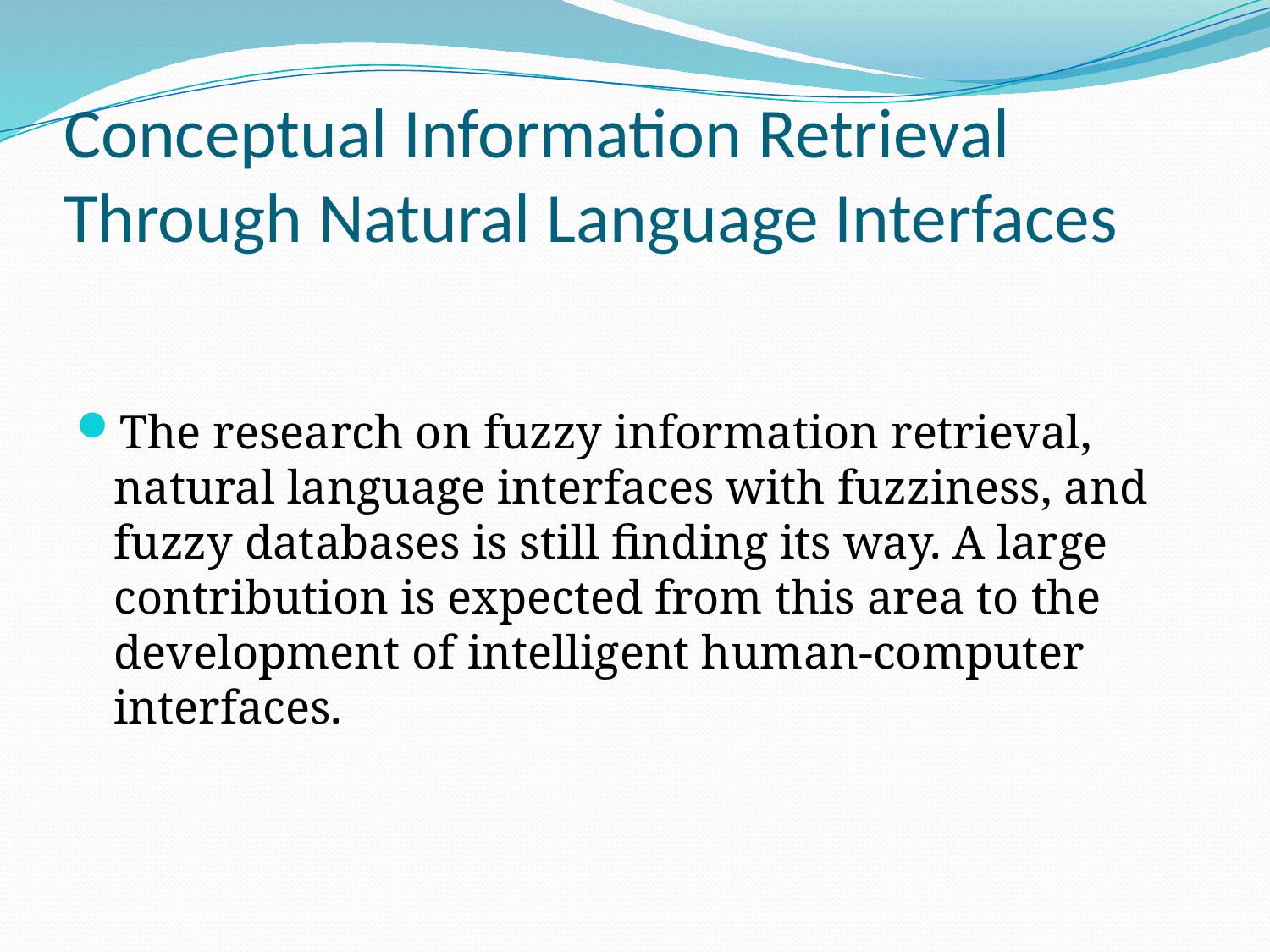

# Conceptual Information Retrieval Through Natural Language Interfaces

The research on fuzzy information retrieval, natural language interfaces with fuzziness, and fuzzy databases is still finding its way. A large contribution is expected from this area to the development of intelligent human-computer interfaces.